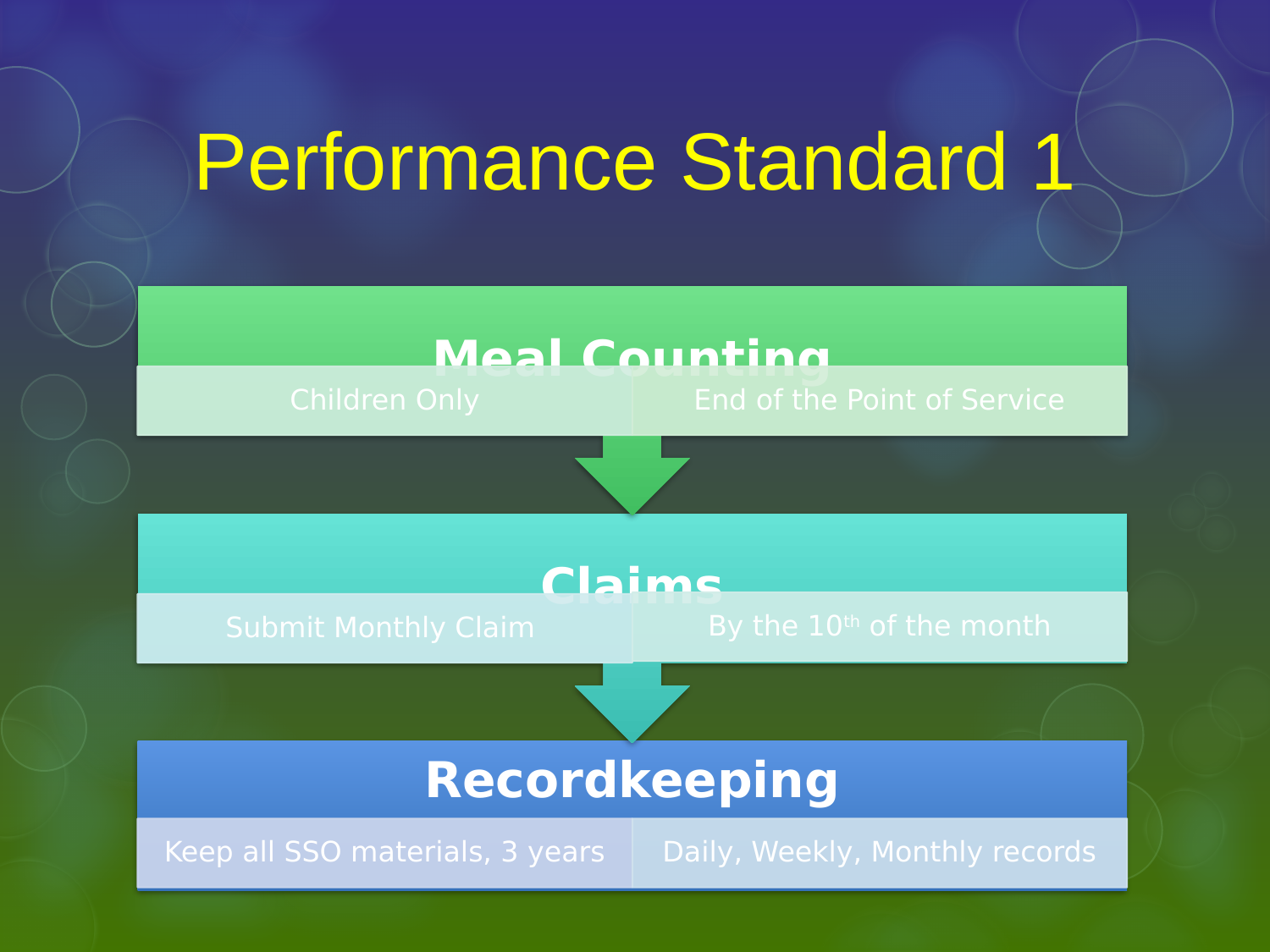

# Performance Standard 1
Recordkeeping
Keep all SSO materials, 3 years
Daily, Weekly, Monthly records
Claims
Submit Monthly Claim
By the 10th of the month
Meal Counting
Children Only
End of the Point of Service